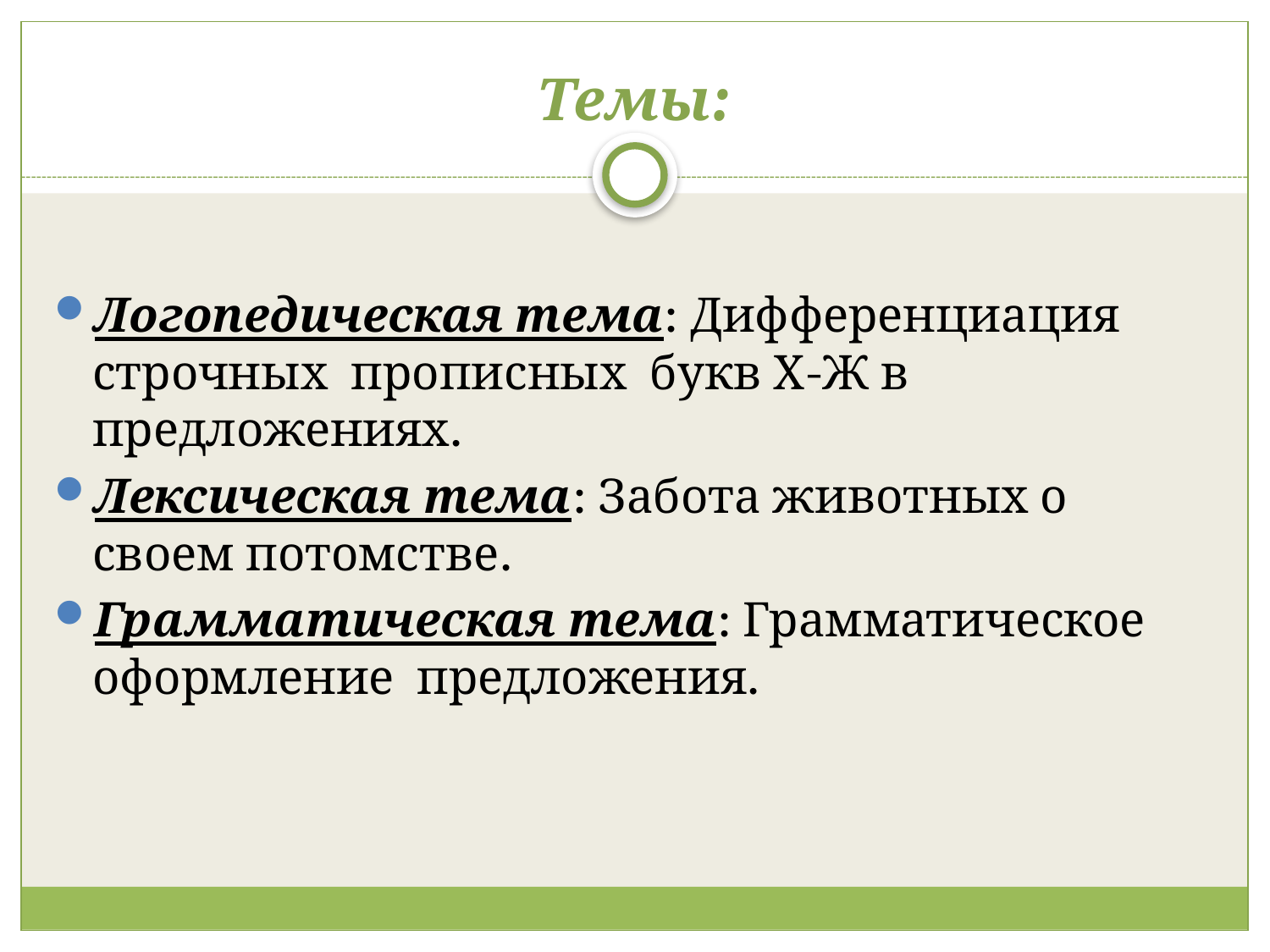

# Темы:

Логопедическая тема: Дифференциация  строчных  прописных  букв Х-Ж в предложениях.
Лексическая тема: Забота животных о своем потомстве.
Грамматическая тема: Грамматическое оформление  предложения.